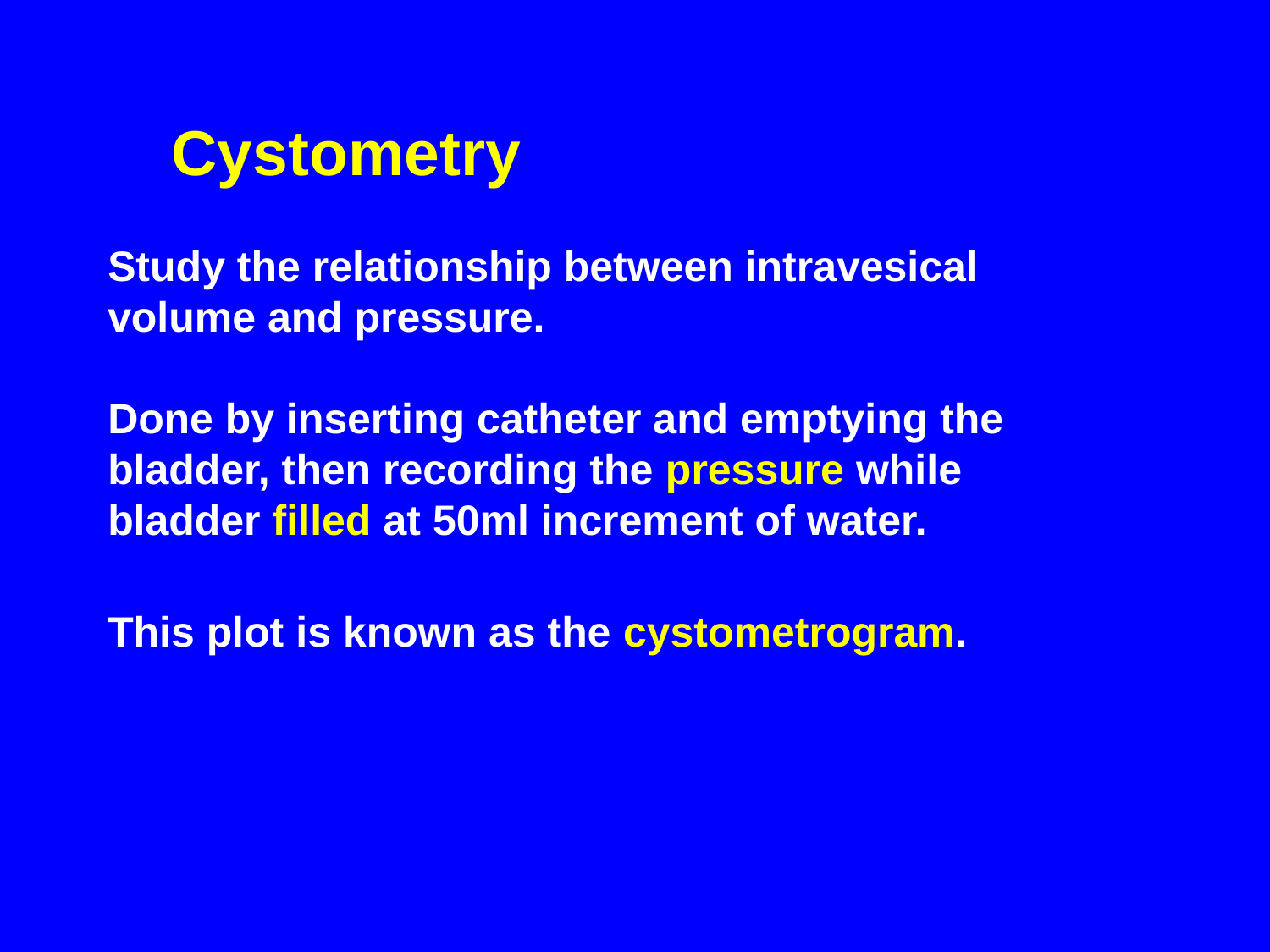

Cystometry
Study the relationship between intravesical volume and pressure.

Done by inserting catheter and emptying the bladder, then recording the pressure while bladder filled at 50ml increment of water.

This plot is known as the cystometrogram.